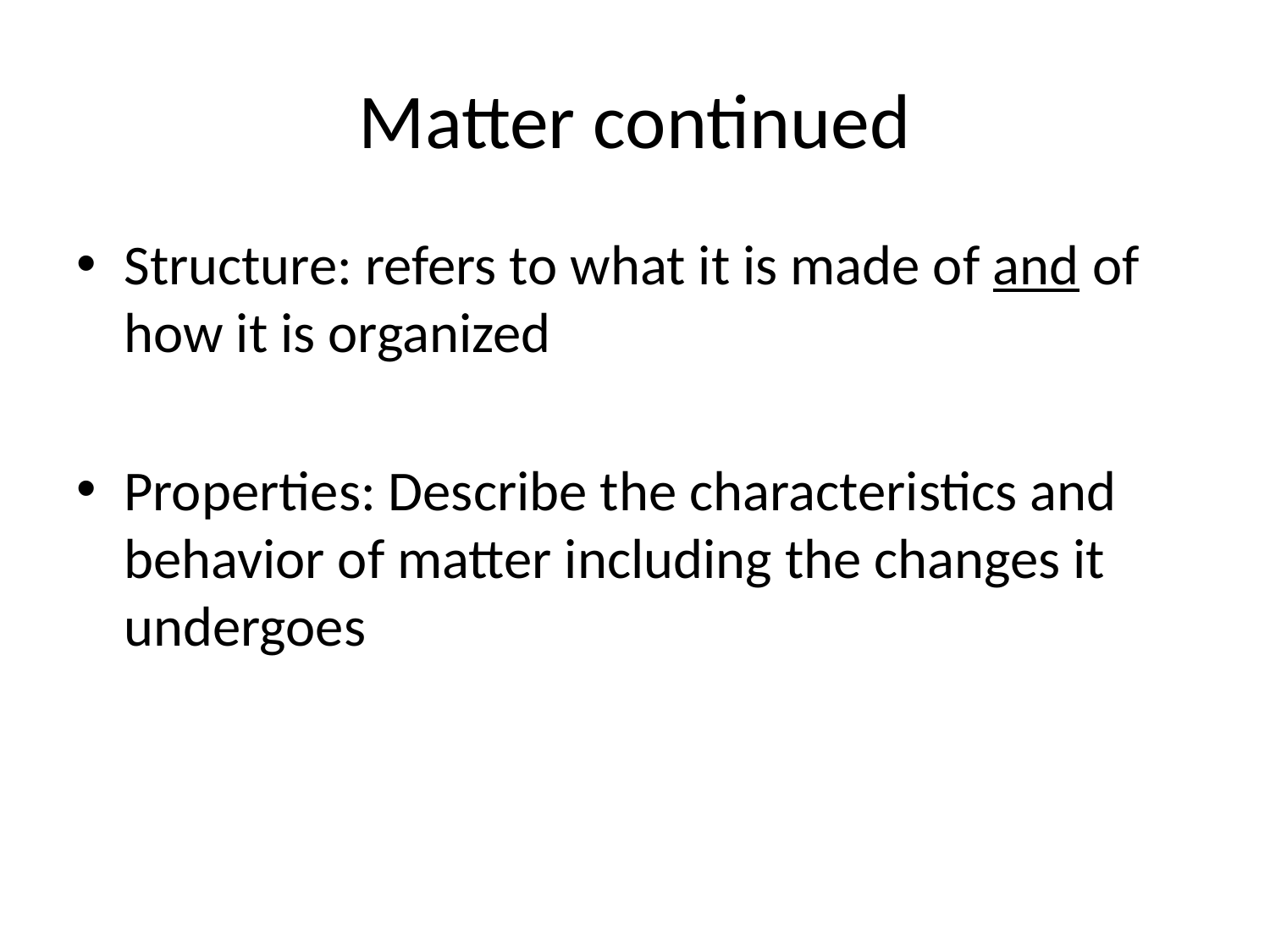

# Matter continued
Structure: refers to what it is made of and of how it is organized

Properties: Describe the characteristics and behavior of matter including the changes it undergoes